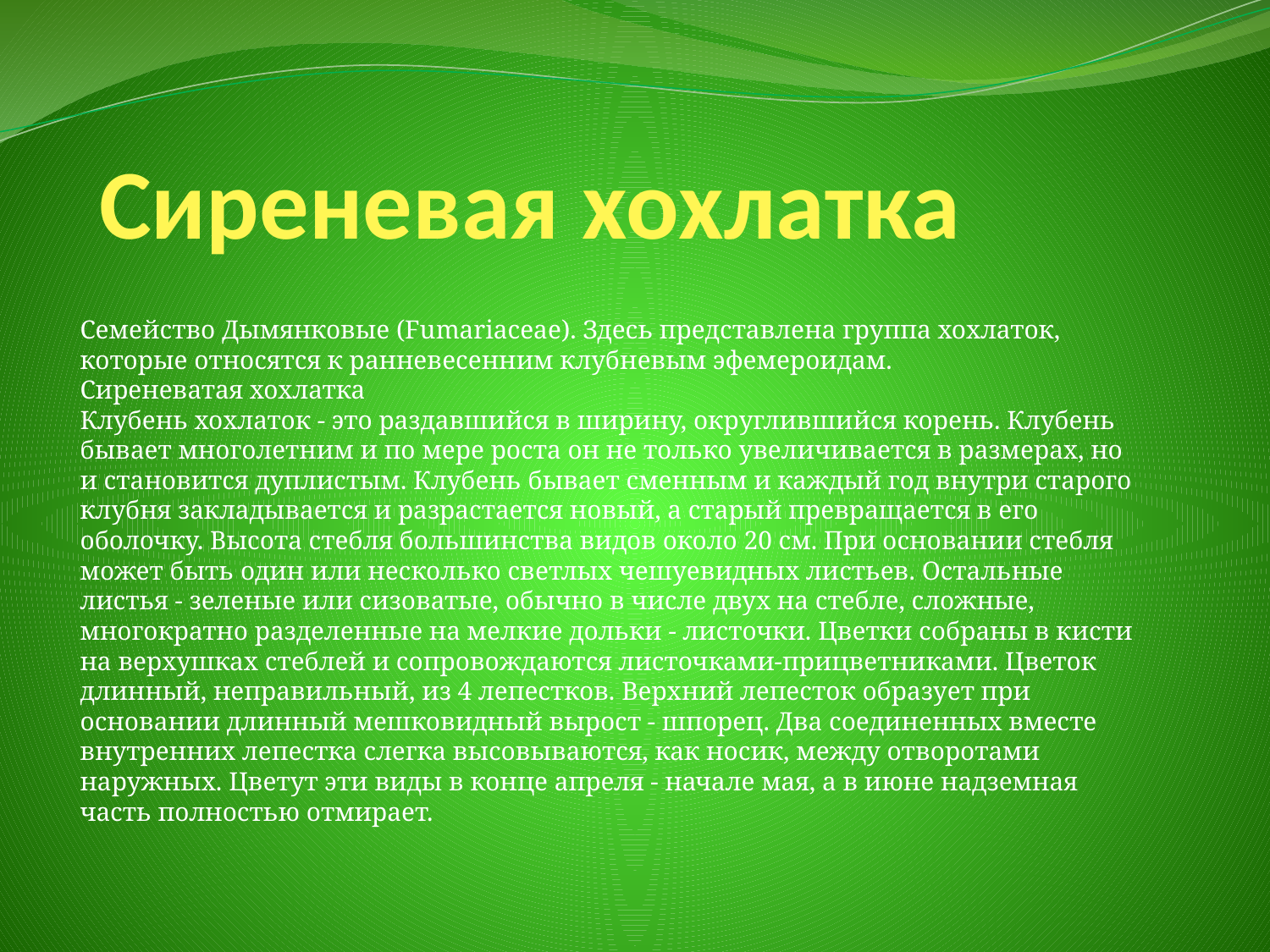

# Сиреневая хохлатка
Семейство Дымянковые (Fumariaceae). Здесь представлена группа хохлаток, которые относятся к ранневесенним клубневым эфемероидам.
Сиреневатая хохлатка 
Клубень хохлаток - это раздавшийся в ширину, округлившийся корень. Клубень бывает многолетним и по мере роста он не только увеличивается в размерах, но и становится дуплистым. Клубень бывает сменным и каждый год внутри старого клубня закладывается и разрастается новый, а старый превращается в его оболочку. Высота стебля большинства видов около 20 см. При основании стебля может быть один или несколько светлых чешуевидных листьев. Остальные листья - зеленые или сизоватые, обычно в числе двух на стебле, сложные, многократно разделенные на мелкие дольки - листочки. Цветки собраны в кисти на верхушках стеблей и сопровождаются листочками-прицветниками. Цветок длинный, неправильный, из 4 лепестков. Верхний лепесток образует при основании длинный мешковидный вырост - шпорец. Два соединенных вместе внутренних лепестка слегка высовываются, как носик, между отворотами наружных. Цветут эти виды в конце апреля - начале мая, а в июне надземная часть полностью отмирает.